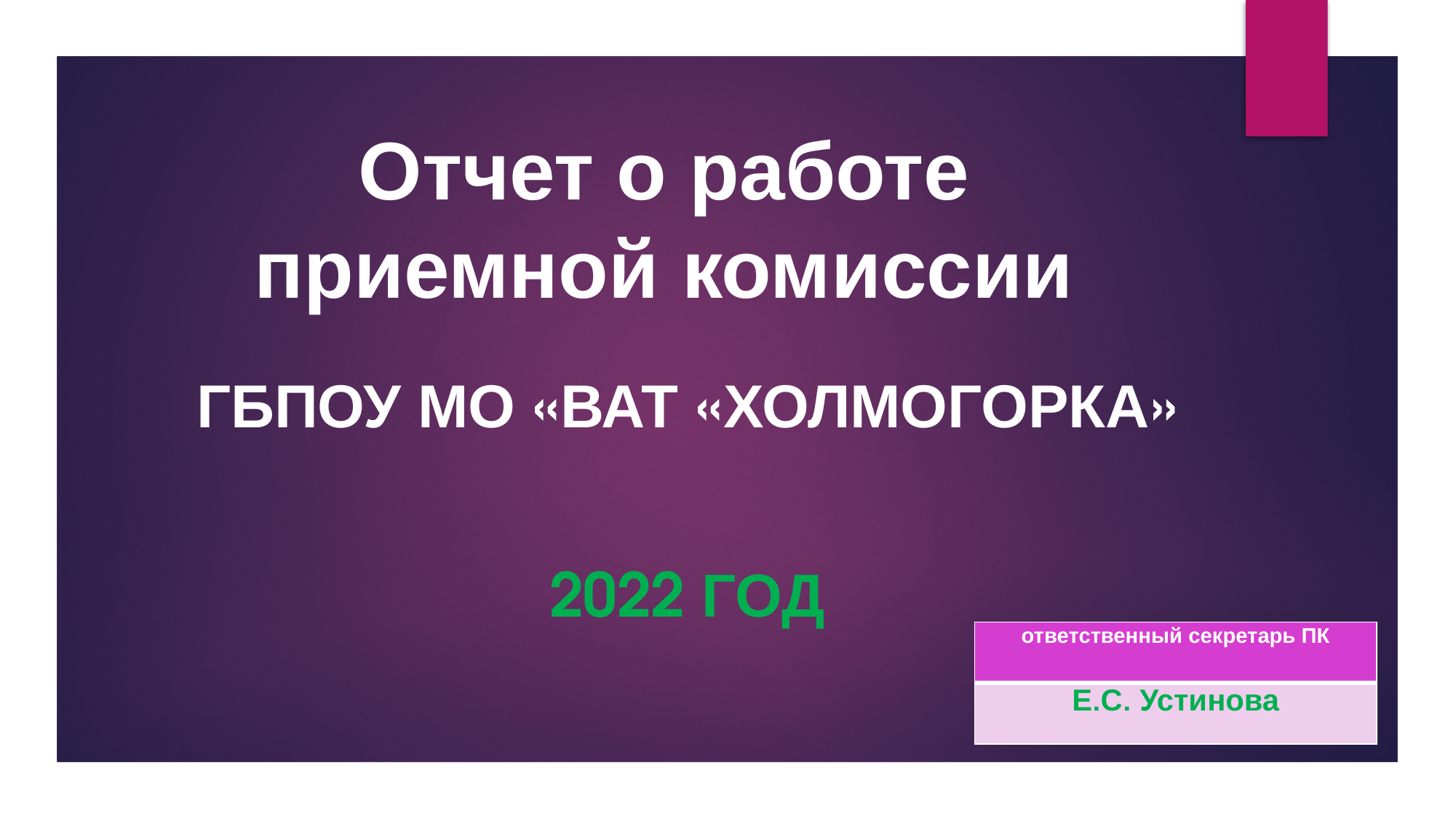

# Отчет о работе приемной комиссии
ГБПОУ МО «ВАТ «Холмогорка»
2022 год
| ответственный секретарь ПК |
| --- |
| Е.С. Устинова |